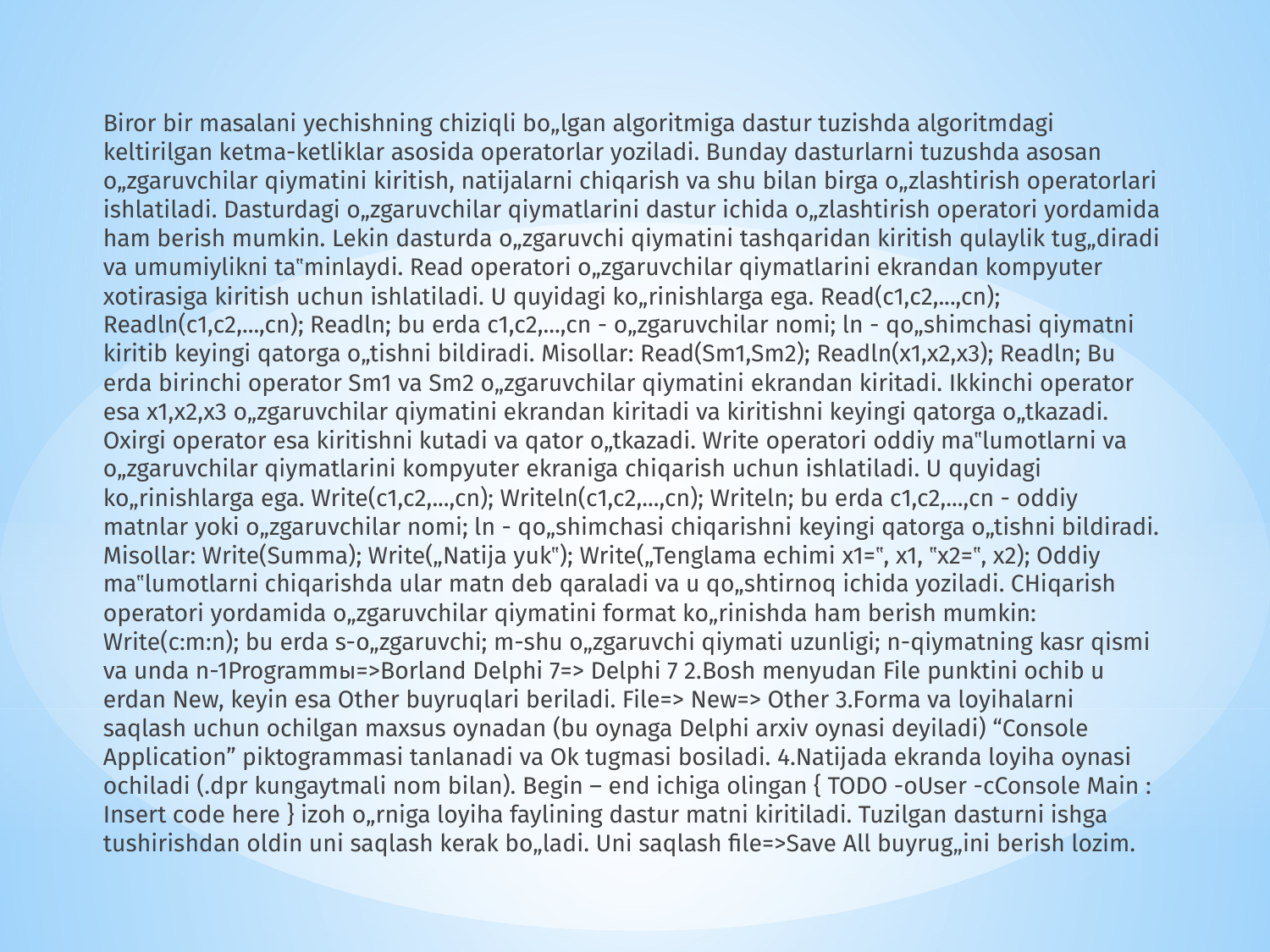

Biror bir masalani yechishning chiziqli bo„lgan algoritmiga dastur tuzishda algoritmdagi keltirilgan ketma-ketliklar asosida operatorlar yoziladi. Bunday dasturlarni tuzushda asosan o„zgaruvchilar qiymatini kiritish, natijalarni chiqarish va shu bilan birga o„zlashtirish operatorlari ishlatiladi. Dasturdagi o„zgaruvchilar qiymatlarini dastur ichida o„zlashtirish operatori yordamida ham berish mumkin. Lekin dasturda o„zgaruvchi qiymatini tashqaridan kiritish qulaylik tug„diradi va umumiylikni ta‟minlaydi. Read operatori o„zgaruvchilar qiymatlarini ekrandan kompyuter xotirasiga kiritish uchun ishlatiladi. U quyidagi ko„rinishlarga ega. Read(c1,c2,...,cn); Readln(c1,c2,...,cn); Readln; bu erda c1,c2,...,cn - o„zgaruvchilar nomi; ln - qo„shimchasi qiymatni kiritib keyingi qatorga o„tishni bildiradi. Misollar: Read(Sm1,Sm2); Readln(x1,x2,x3); Readln; Bu erda birinchi operator Sm1 va Sm2 o„zgaruvchilar qiymatini ekrandan kiritadi. Ikkinchi operator esa x1,x2,x3 o„zgaruvchilar qiymatini ekrandan kiritadi va kiritishni keyingi qatorga o„tkazadi. Oxirgi operator esa kiritishni kutadi va qator o„tkazadi. Write operatori oddiy ma‟lumotlarni va o„zgaruvchilar qiymatlarini kompyuter ekraniga chiqarish uchun ishlatiladi. U quyidagi ko„rinishlarga ega. Write(c1,c2,...,cn); Writeln(c1,c2,...,cn); Writeln; bu erda c1,c2,...,cn - oddiy matnlar yoki o„zgaruvchilar nomi; ln - qo„shimchasi chiqarishni keyingi qatorga o„tishni bildiradi. Misollar: Write(Summa); Write(„Natija yuk‟); Write(„Tenglama echimi x1=‟, x1, ‟x2=‟, x2); Oddiy ma‟lumotlarni chiqarishda ular matn deb qaraladi va u qo„shtirnoq ichida yoziladi. CHiqarish operatori yordamida o„zgaruvchilar qiymatini format ko„rinishda ham berish mumkin: Write(c:m:n); bu erda s-o„zgaruvchi; m-shu o„zgaruvchi qiymati uzunligi; n-qiymatning kasr qismi va unda n-1Programmы=>Borland Delphi 7=> Delphi 7 2.Bosh menyudan File punktini ochib u erdan New, keyin esa Other buyruqlari beriladi. File=> New=> Other 3.Forma va loyihalarni saqlash uchun ochilgan maxsus oynadan (bu oynaga Delphi arxiv oynasi deyiladi) “Console Application” piktogrammasi tanlanadi va Ok tugmasi bosiladi. 4.Natijada ekranda loyiha oynasi ochiladi (.dpr kungaytmali nom bilan). Begin – end ichiga olingan { TODO -oUser -cConsole Main : Insert code here } izoh o„rniga loyiha faylining dastur matni kiritiladi. Tuzilgan dasturni ishga tushirishdan oldin uni saqlash kerak bo„ladi. Uni saqlash file=>Save All buyrug„ini berish lozim.